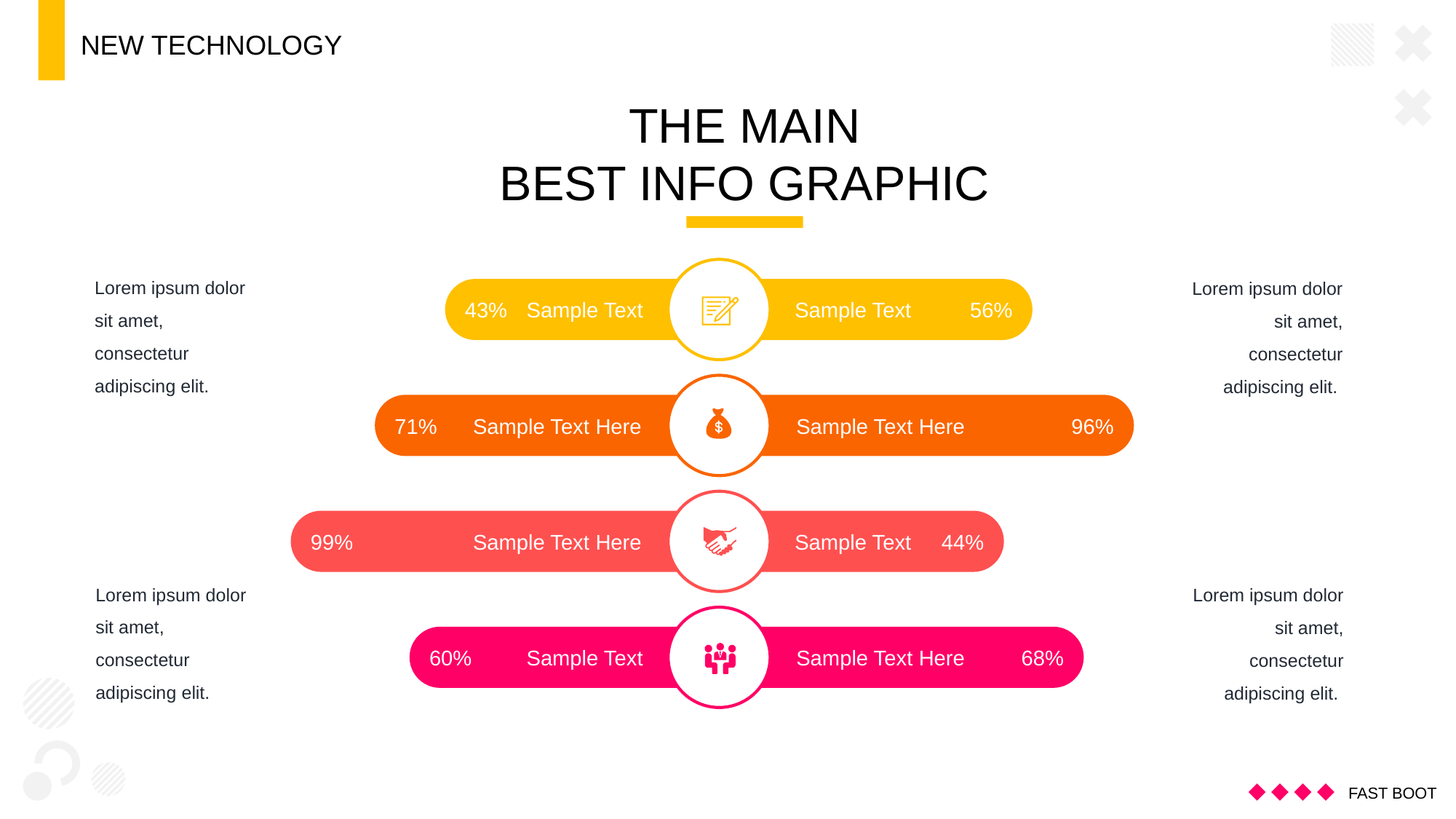

NEW TECHNOLOGY

THE MAIN
BEST INFO GRAPHIC

Lorem ipsum dolor sit amet, consectetur adipiscing elit.
Lorem ipsum dolor sit amet, consectetur adipiscing elit.
43%
56%

Sample Text
Sample Text

71%
96%

Sample Text Here
Sample Text Here

99%
44%

Sample Text Here
Sample Text
Lorem ipsum dolor sit amet, consectetur adipiscing elit.
Lorem ipsum dolor sit amet, consectetur adipiscing elit.

60%
68%

Sample Text
Sample Text Here

FAST BOOT